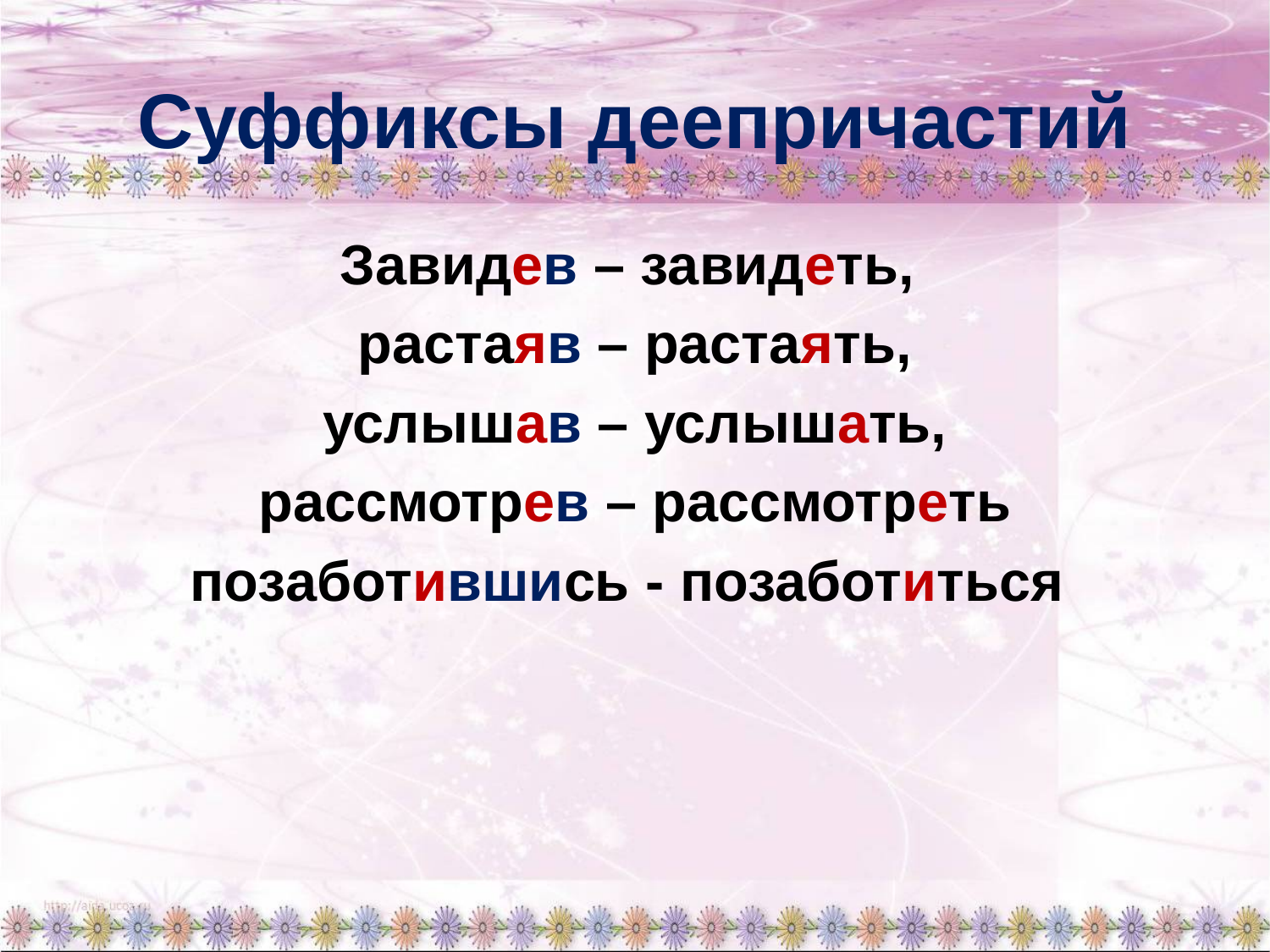

# Суффиксы деепричастий
Завидев – завидеть,
растаяв – растаять,
услышав – услышать,
рассмотрев – рассмотреть
позаботившись - позаботиться